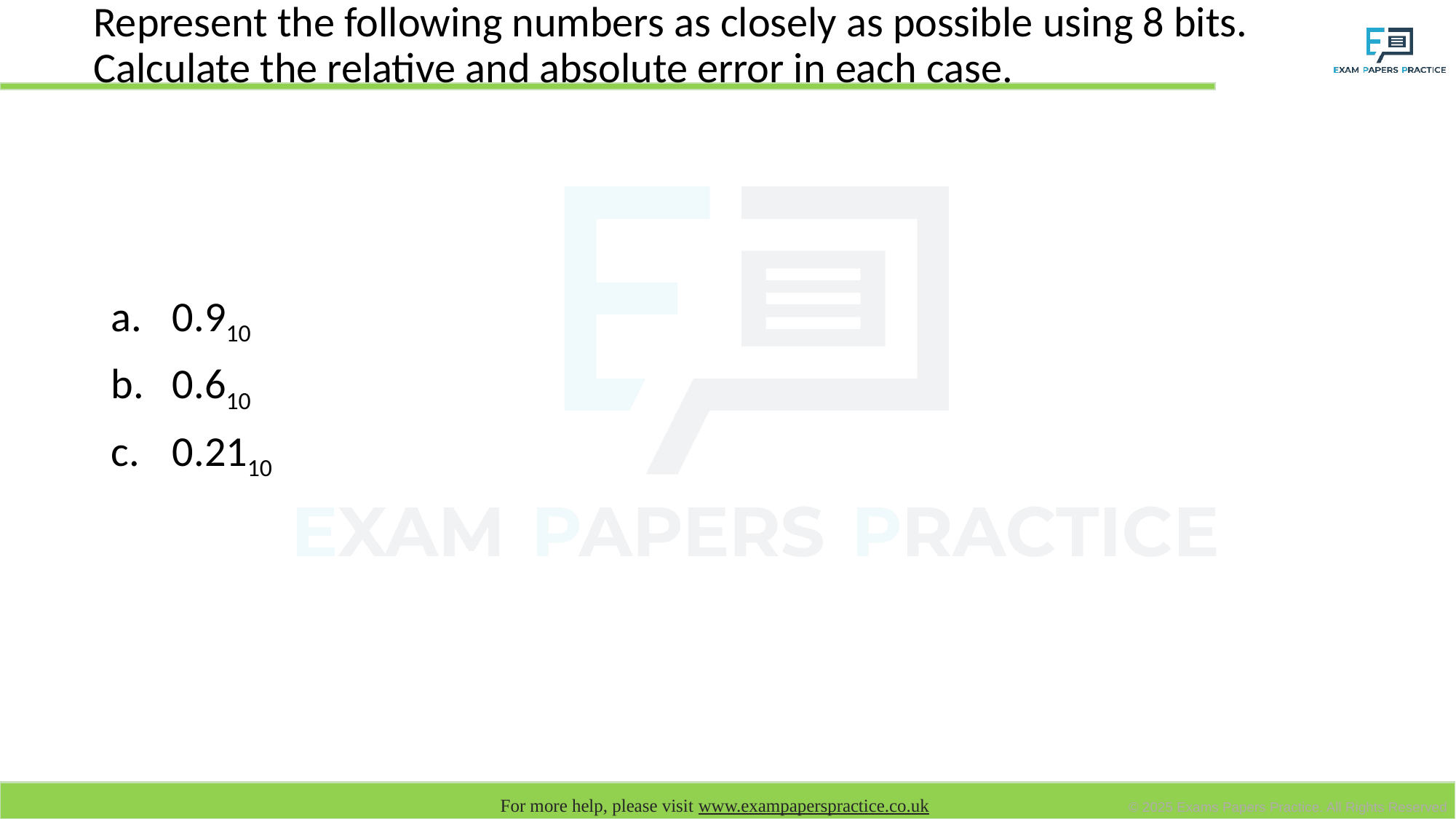

# Represent the following numbers as closely as possible using 8 bits. Calculate the relative and absolute error in each case.

0.910
0.610
0.2110